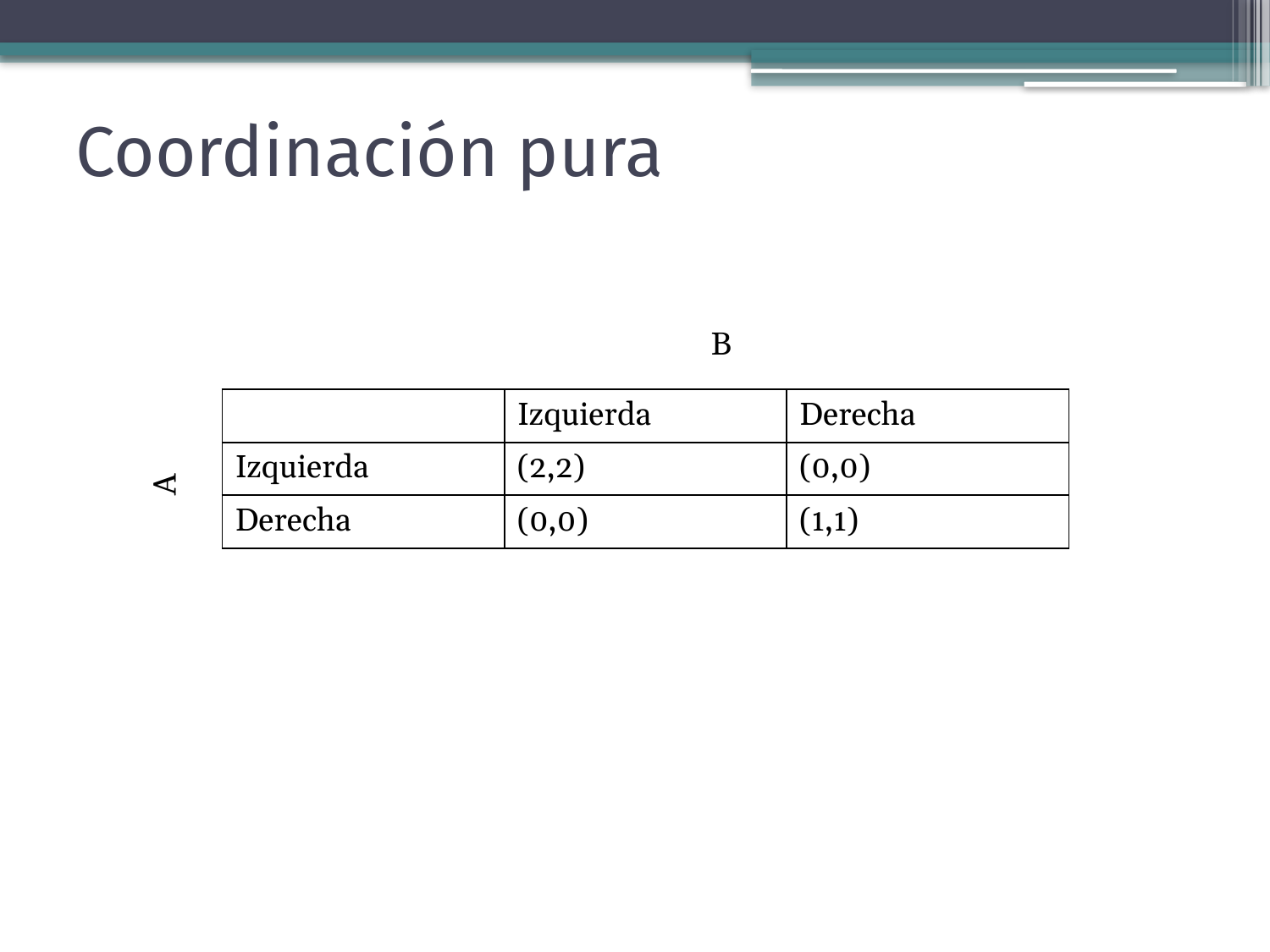

# Coordinación pura
B
|  | Izquierda | Derecha |
| --- | --- | --- |
| Izquierda | (2,2) | (0,0) |
| Derecha | (0,0) | (1,1) |
A